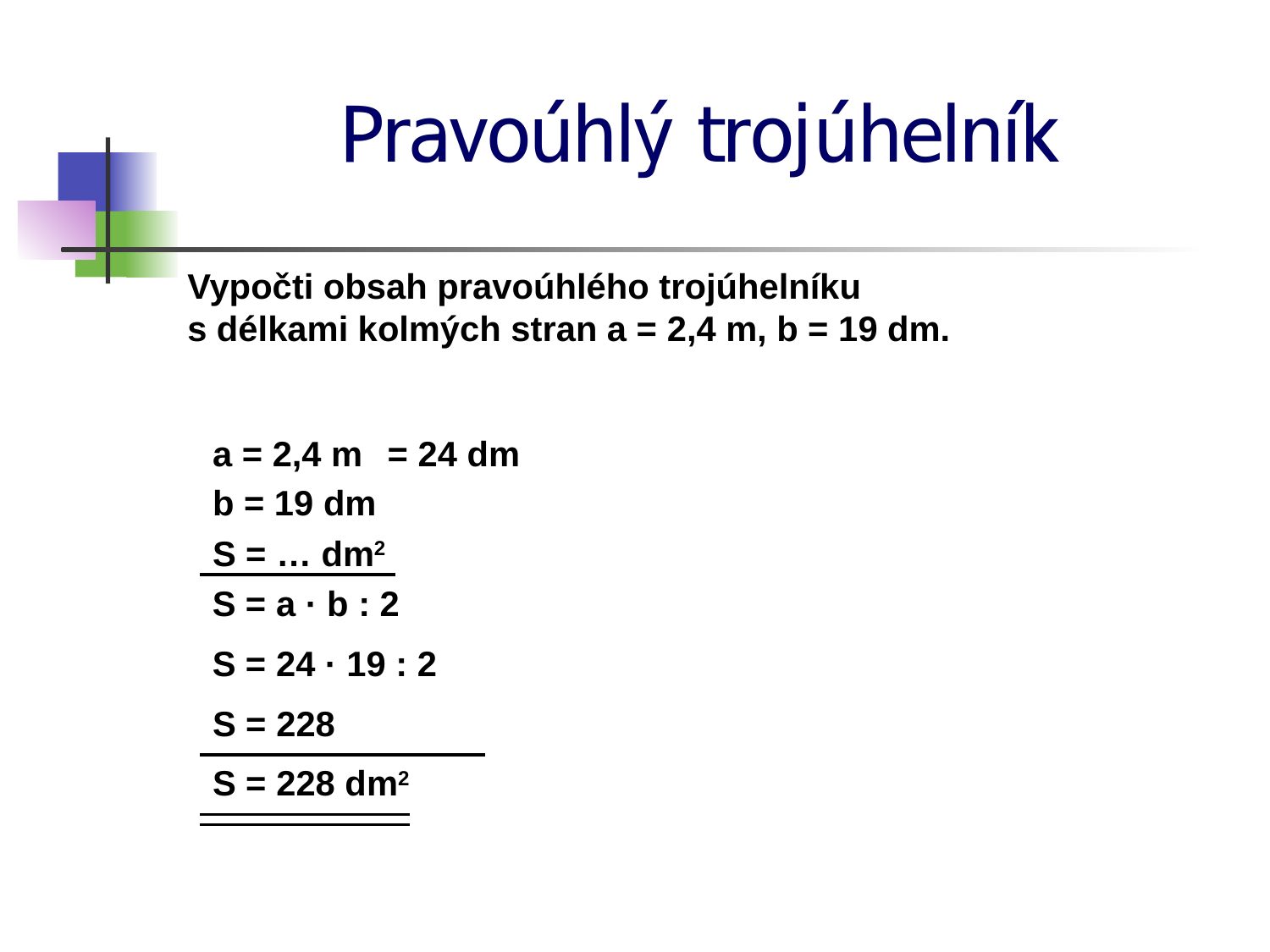

# Pravoúhlý trojúhelník
Vypočti obsah pravoúhlého trojúhelníku
s délkami kolmých stran a = 2,4 m, b = 19 dm.
a = 2,4 m
= 24 dm
b = 19 dm
S = … dm2
S = a · b : 2
S = 24 · 19 : 2
S = 228
S = 228 dm2